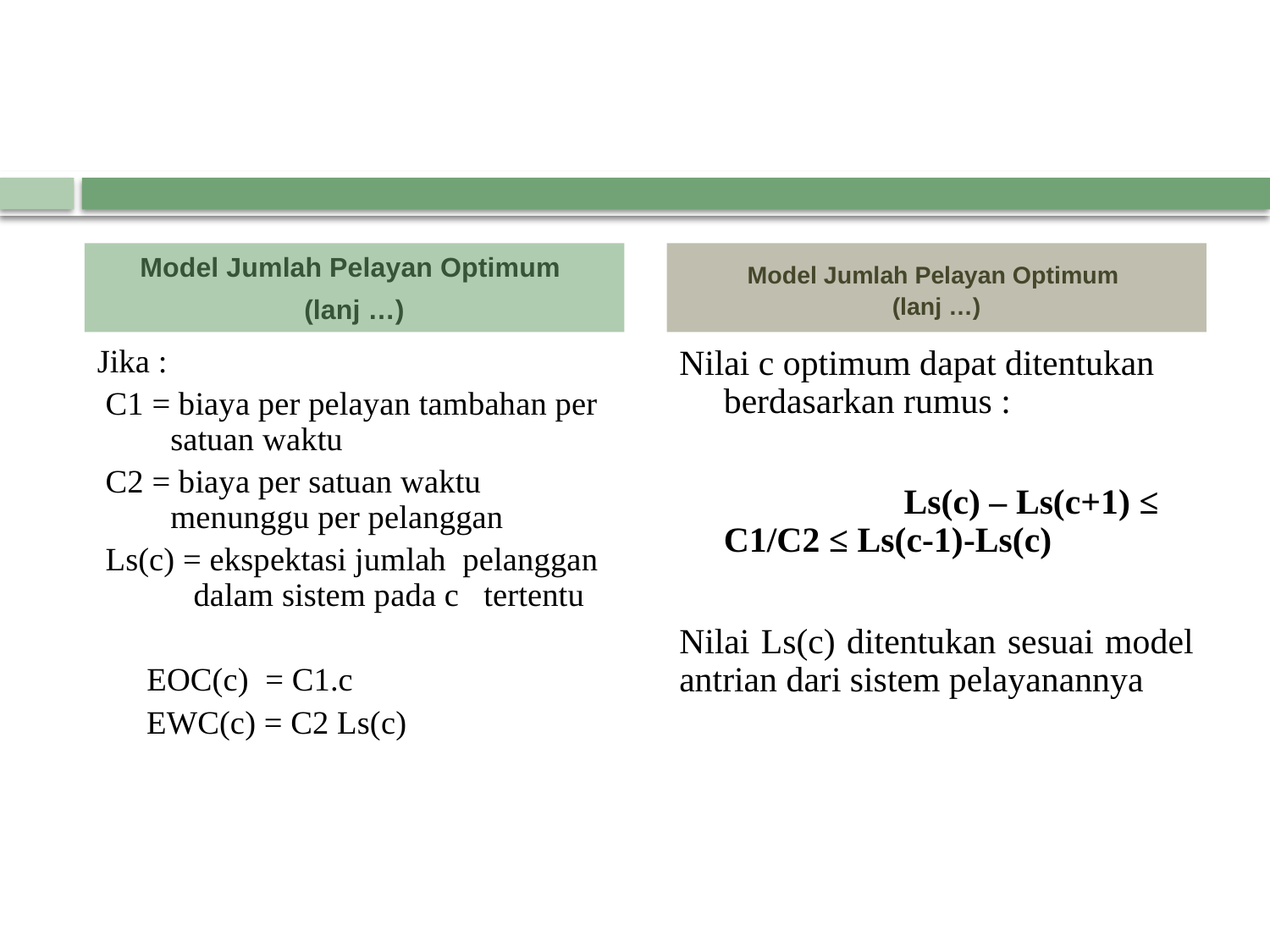

Model Jumlah Pelayan Optimum
(lanj …)

Model Jumlah Pelayan Optimum
(lanj …)

Jika :
 C1 = biaya per pelayan tambahan per  satuan waktu
 C2 = biaya per satuan waktu menunggu per pelanggan
 Ls(c) = ekspektasi jumlah  pelanggan dalam sistem pada c   tertentu

      EOC(c)  = C1.c
  	 EWC(c) = C2 Ls(c)

Nilai c optimum dapat ditentukan berdasarkan rumus :

         	      Ls(c) – Ls(c+1) ≤ C1/C2 ≤ Ls(c-1)-Ls(c)

Nilai Ls(c) ditentukan sesuai model antrian dari sistem pelayanannya